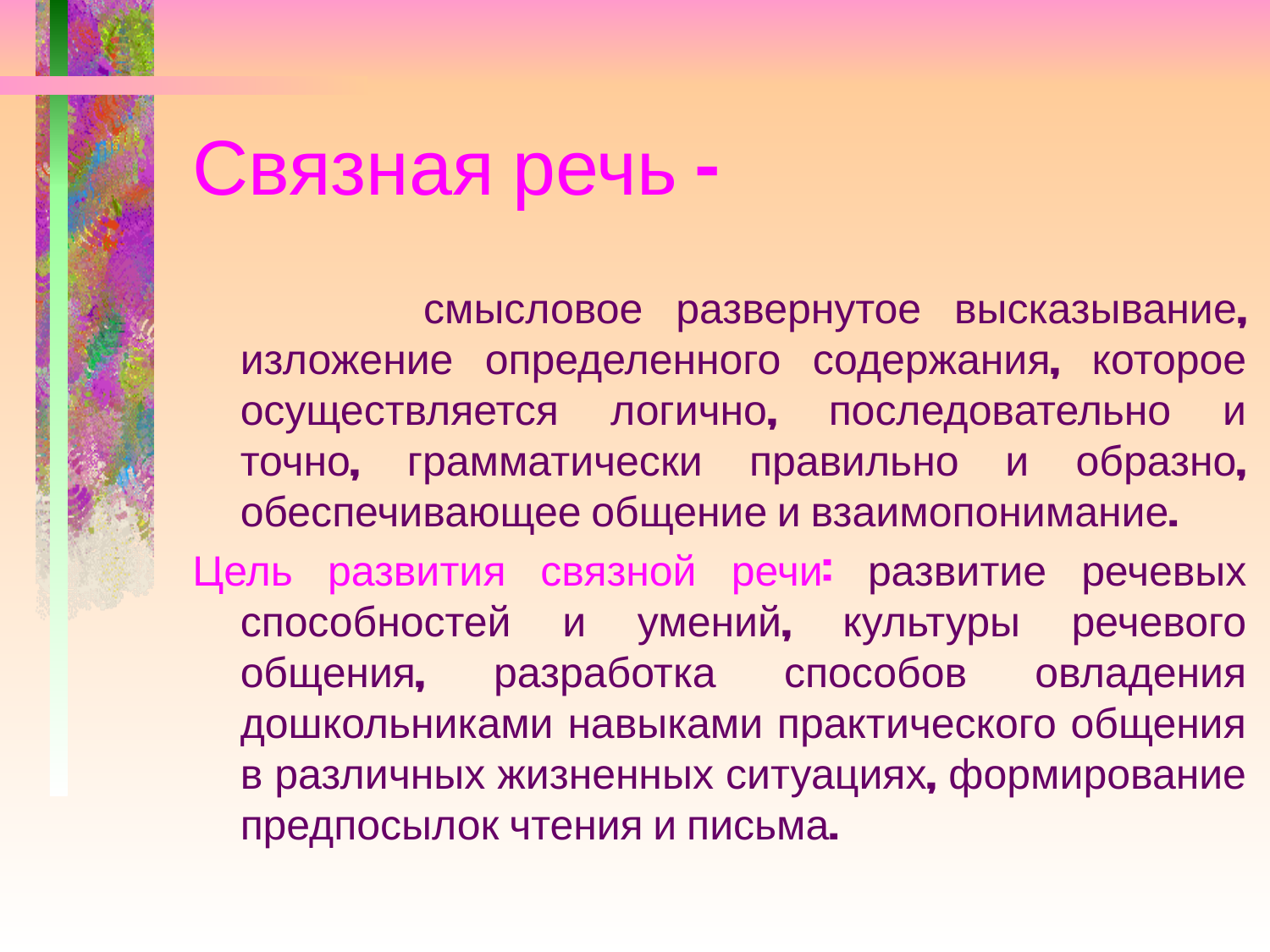

# Связная речь -
       смысловое развернутое высказывание, изложение определенного содержания, которое осуществляется логично, последовательно и точно, грамматически правильно и образно, обеспечивающее общение и взаимопонимание.
Цель развития связной речи: развитие речевых способностей и умений, культуры речевого общения, разработка способов овладения дошкольниками навыками практического общения в различных жизненных ситуациях, формирование предпосылок чтения и письма.